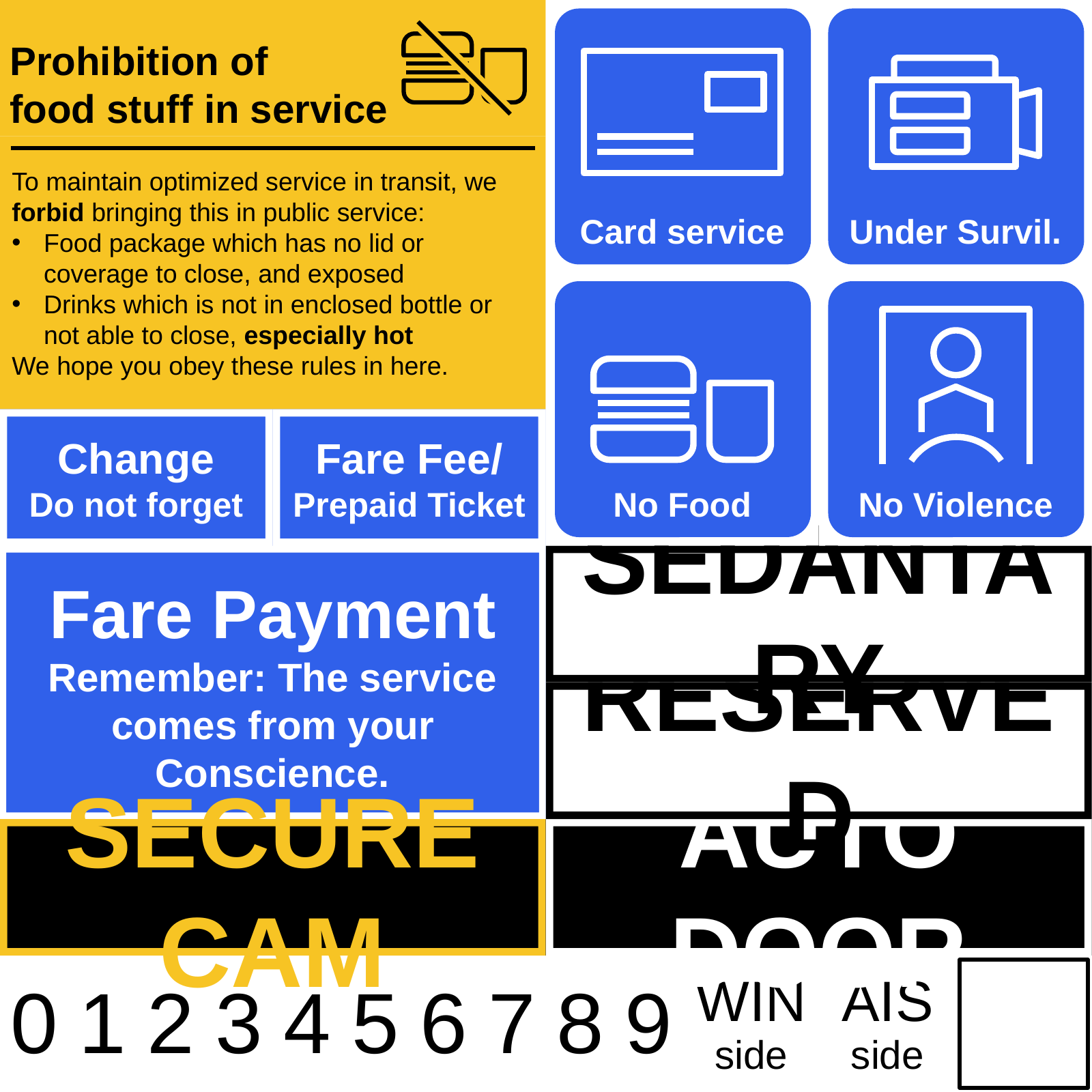

Card service
Under Survil.

No Food
No Violence
Prohibition of
food stuff in service
To maintain optimized service in transit, we forbid bringing this in public service:
Food package which has no lid or coverage to close, and exposed
Drinks which is not in enclosed bottle or not able to close, especially hot
We hope you obey these rules in here.

Change
Do not forget

Fare Fee/
Prepaid Ticket

Fare Payment
Remember: The service comes from your Conscience.

SEDANTARY

RESERVED

SECURE CAM

AUTO DOOR
| 0 | 1 | 2 | 3 | 4 | 5 | 6 | 7 | 8 | 9 |
| --- | --- | --- | --- | --- | --- | --- | --- | --- | --- |
| WIN side | AIS side |
| --- | --- |